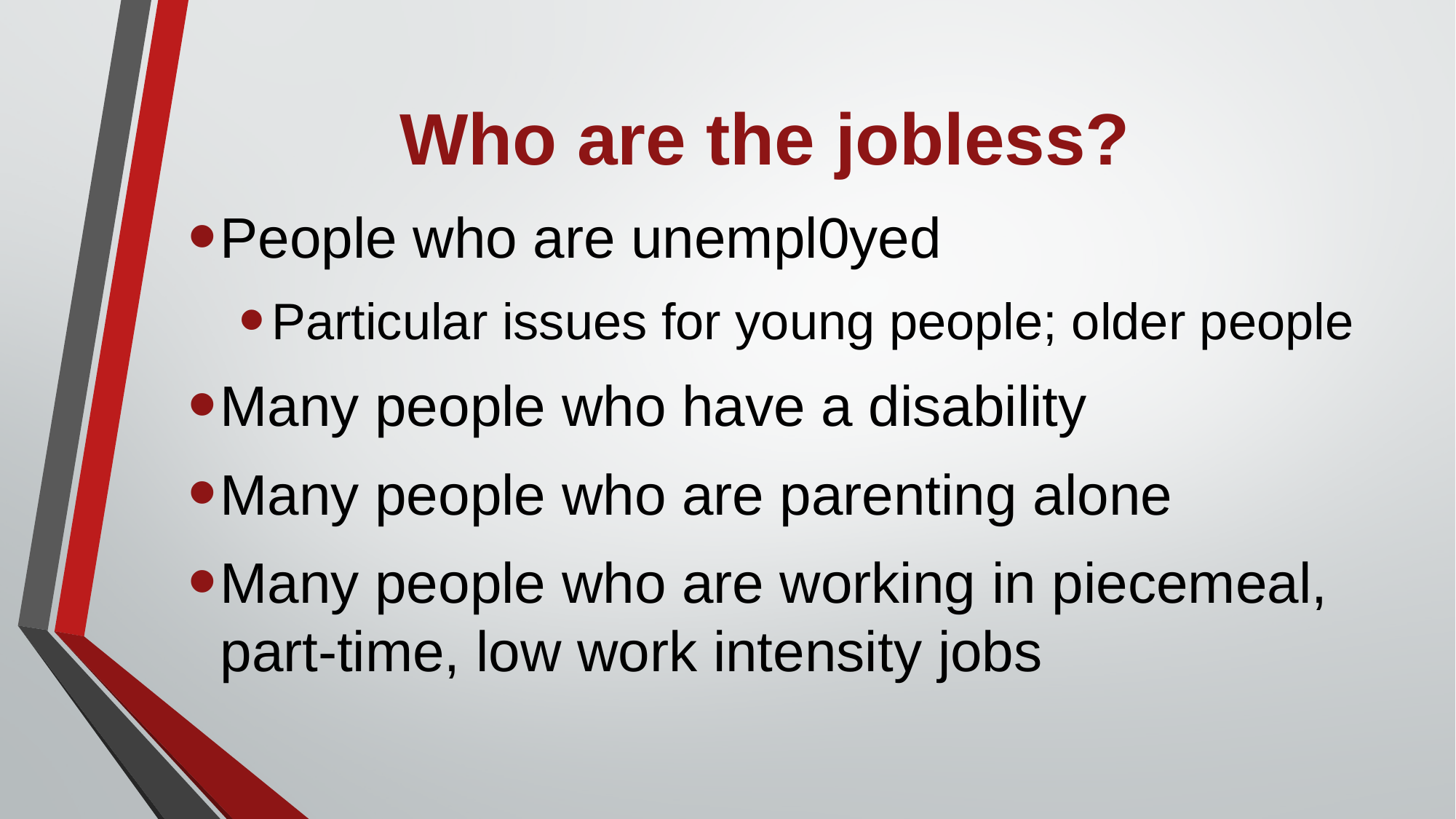

# Who are the jobless?
People who are unempl0yed
Particular issues for young people; older people
Many people who have a disability
Many people who are parenting alone
Many people who are working in piecemeal, part-time, low work intensity jobs